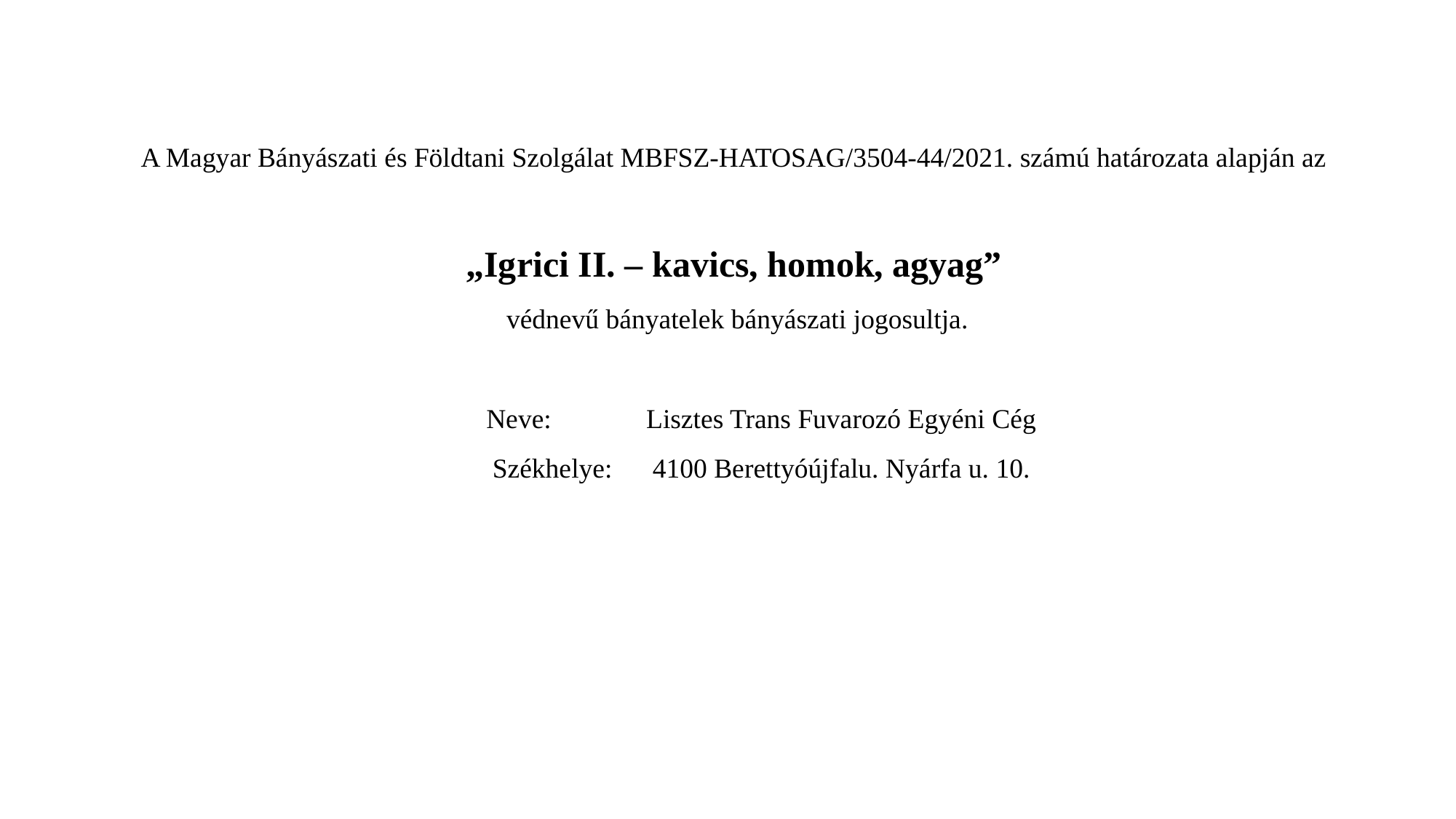

A Magyar Bányászati és Földtani Szolgálat MBFSZ-HATOSAG/3504-44/2021. számú határozata alapján az

„Igrici II. – kavics, homok, agyag”
védnevű bányatelek bányászati jogosultja.

Neve: 	Lisztes Trans Fuvarozó Egyéni Cég
Székhelye: 	4100 Berettyóújfalu. Nyárfa u. 10.